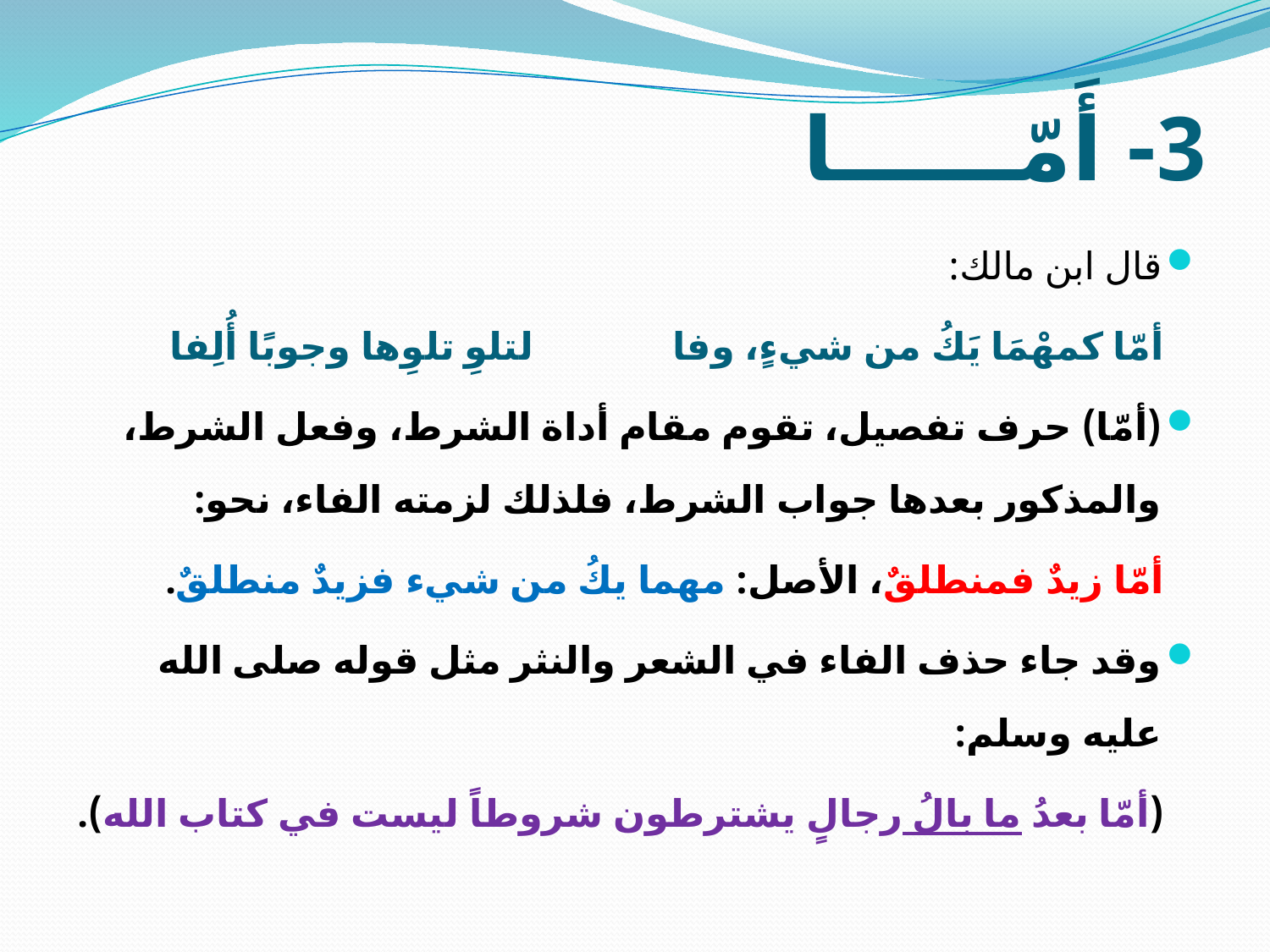

# 3- أَمّــــــا
قال ابن مالك:
   أمّا كمهْمَا يَكُ من شيءٍ، وفا              لتلوِ تلوِها وجوبًا أُلِفا
(أمّا) حرف تفصيل، تقوم مقام أداة الشرط، وفعل الشرط، والمذكور بعدها جواب الشرط، فلذلك لزمته الفاء، نحو:
   أمّا زيدٌ فمنطلقٌ، الأصل: مهما يكُ من شيء فزيدٌ منطلقٌ.
وقد جاء حذف الفاء في الشعر والنثر مثل قوله صلى الله عليه وسلم:
   (أمّا بعدُ ما بالُ رجالٍ يشترطون شروطاً ليست في كتاب الله).